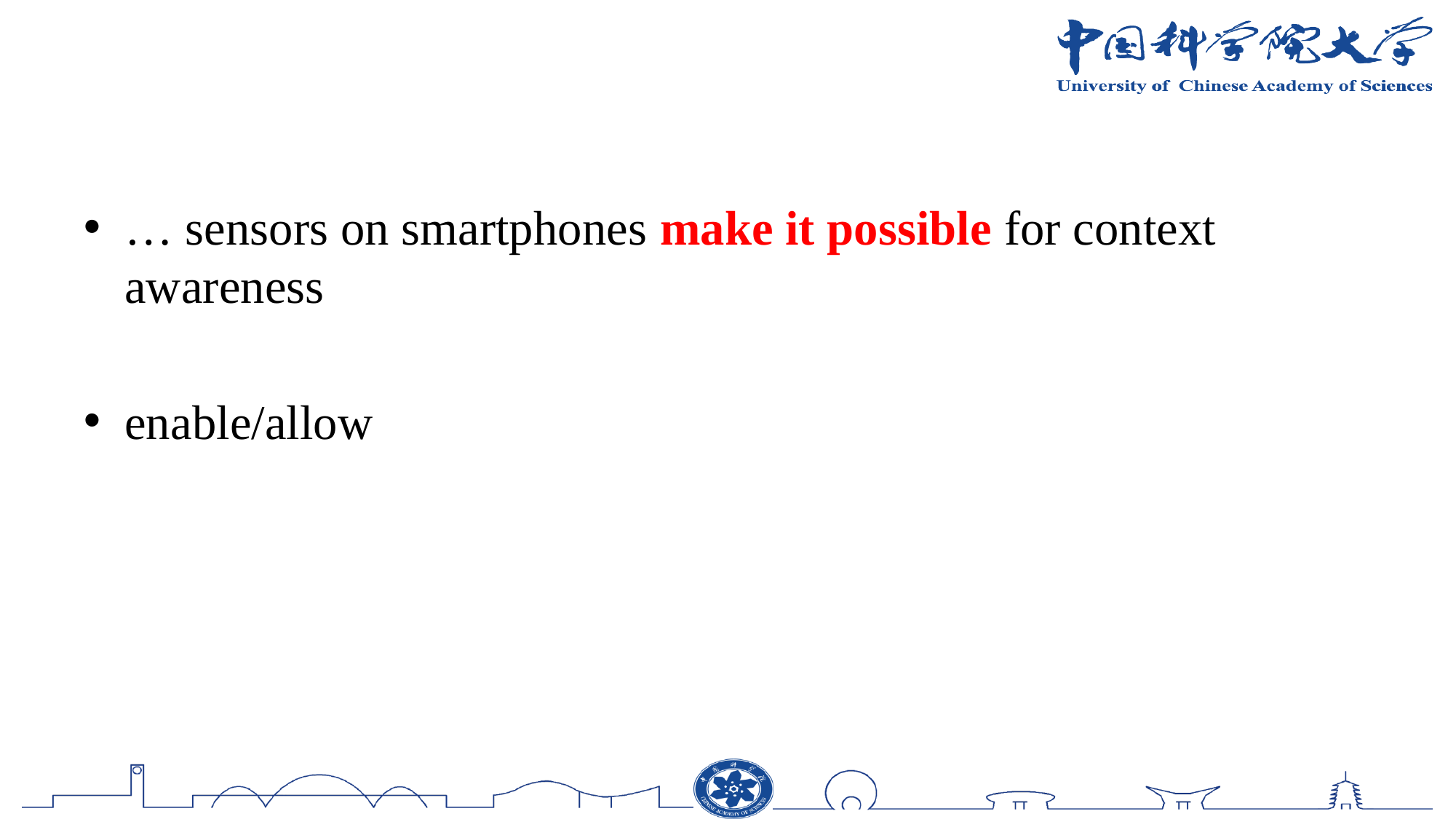

#
… sensors on smartphones make it possible for context awareness

enable/allow